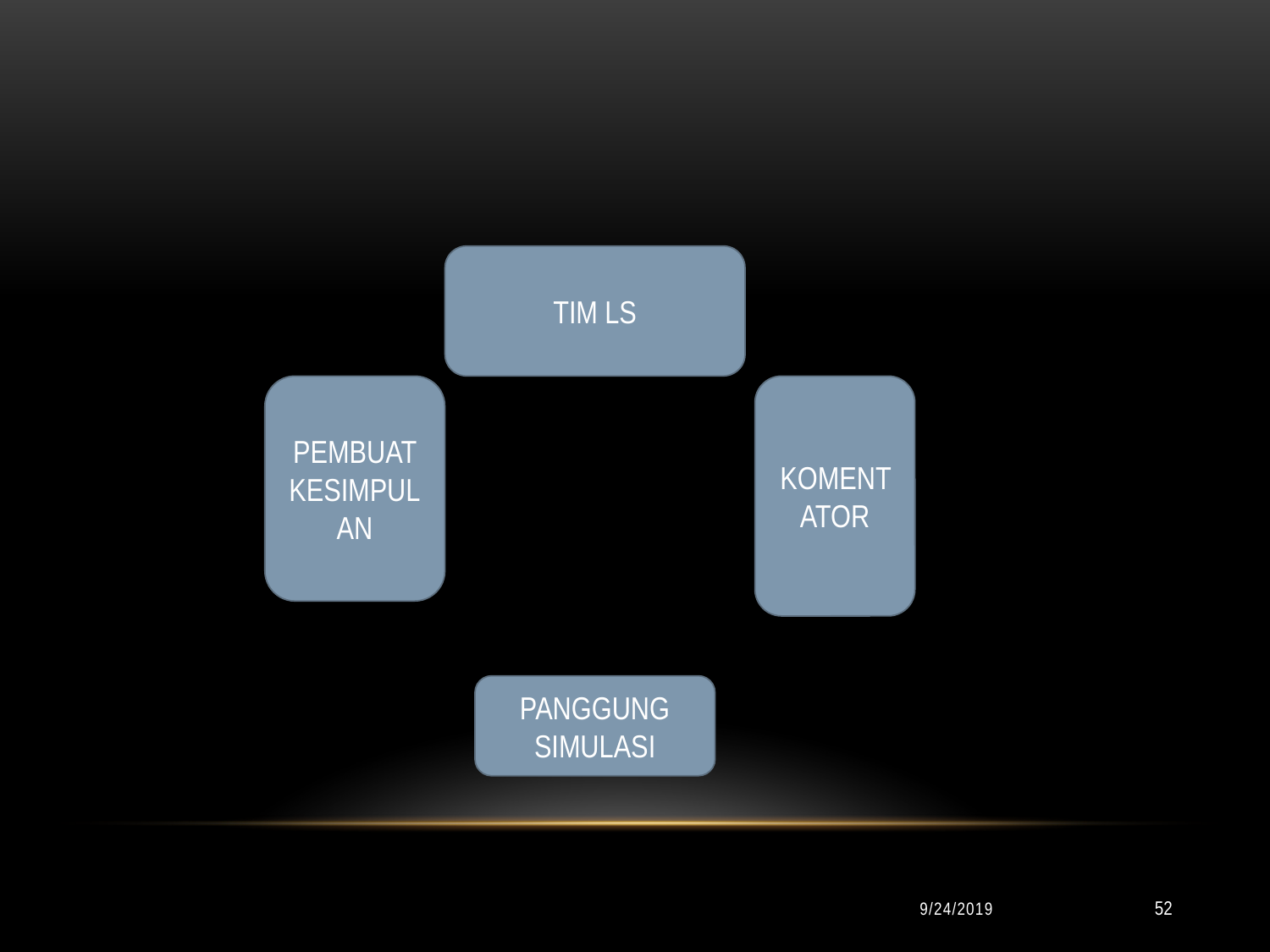

#

TIM LS
PEMBUAT KESIMPULAN
KOMENTATOR
PANGGUNG SIMULASI
9/24/2019
52